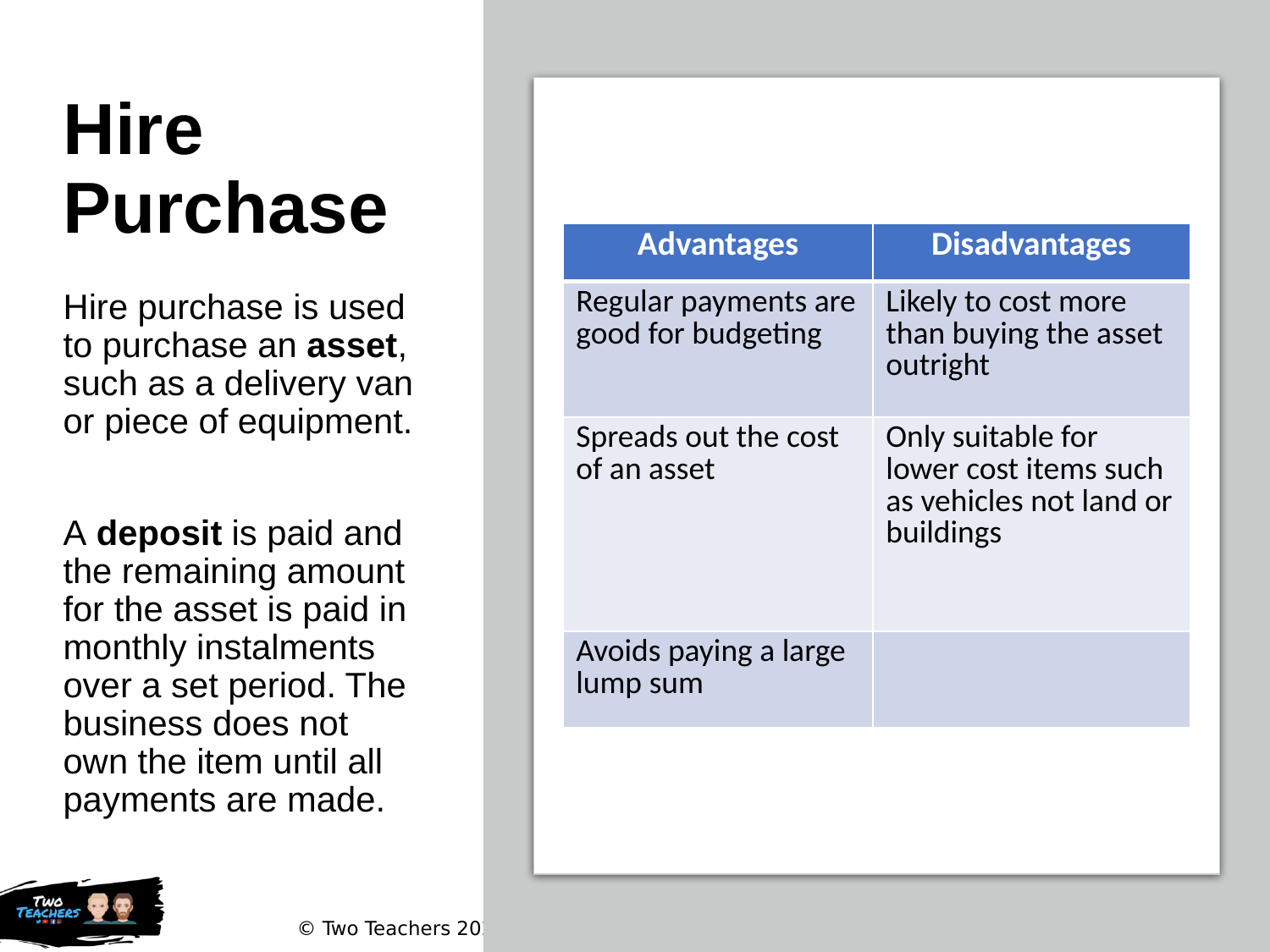

# Hire Purchase

| Advantages | Disadvantages |
| --- | --- |
| Regular payments are good for budgeting | Likely to cost more than buying the asset outright |
| Spreads out the cost of an asset | Only suitable for lower cost items such as vehicles not land or buildings |
| Avoids paying a large lump sum |  |
Hire purchase is used to purchase an asset, such as a delivery van or piece of equipment.

A deposit is paid and the remaining amount for the asset is paid in monthly instalments over a set period. The business does not own the item until all payments are made.